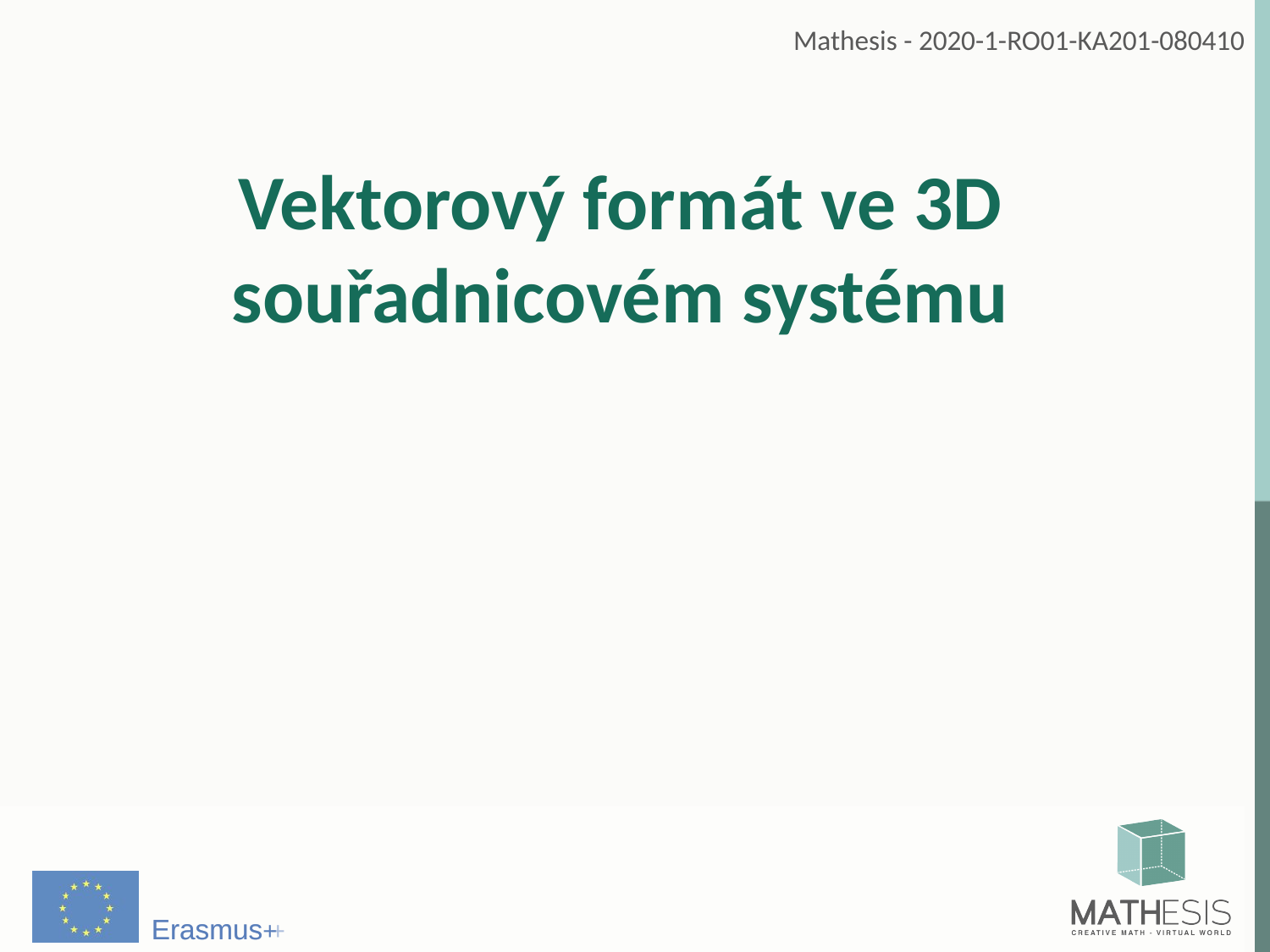

# Vektorový formát ve 3D
souřadnicovém systému